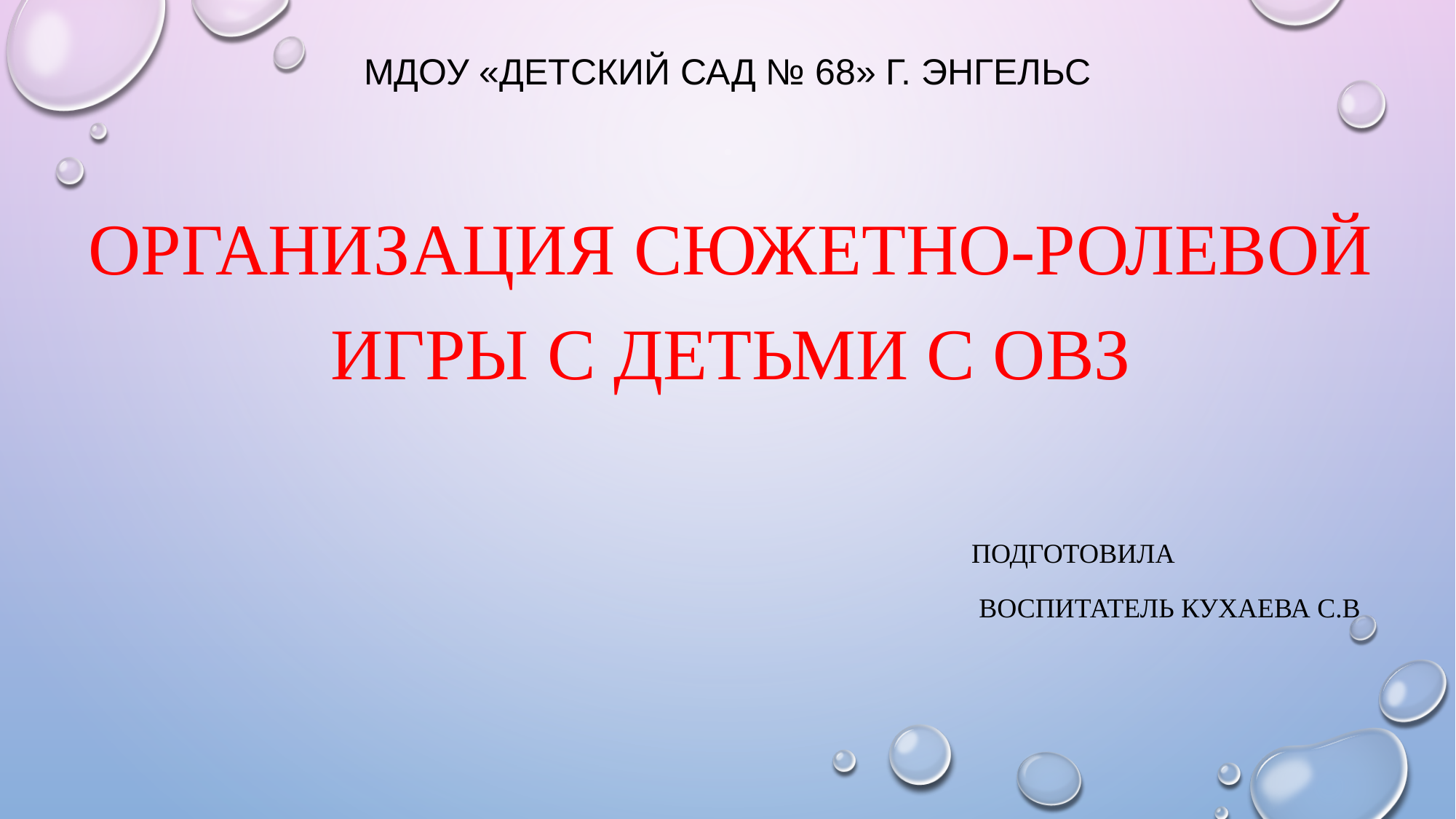

# МДОУ «Детский сад № 68» г. Энгельс
Организация сюжетно-ролевой игры с детьми с ОВЗ

                                                                                                    Подготовила
                                                                                                                               воспитатель Кухаева С.В